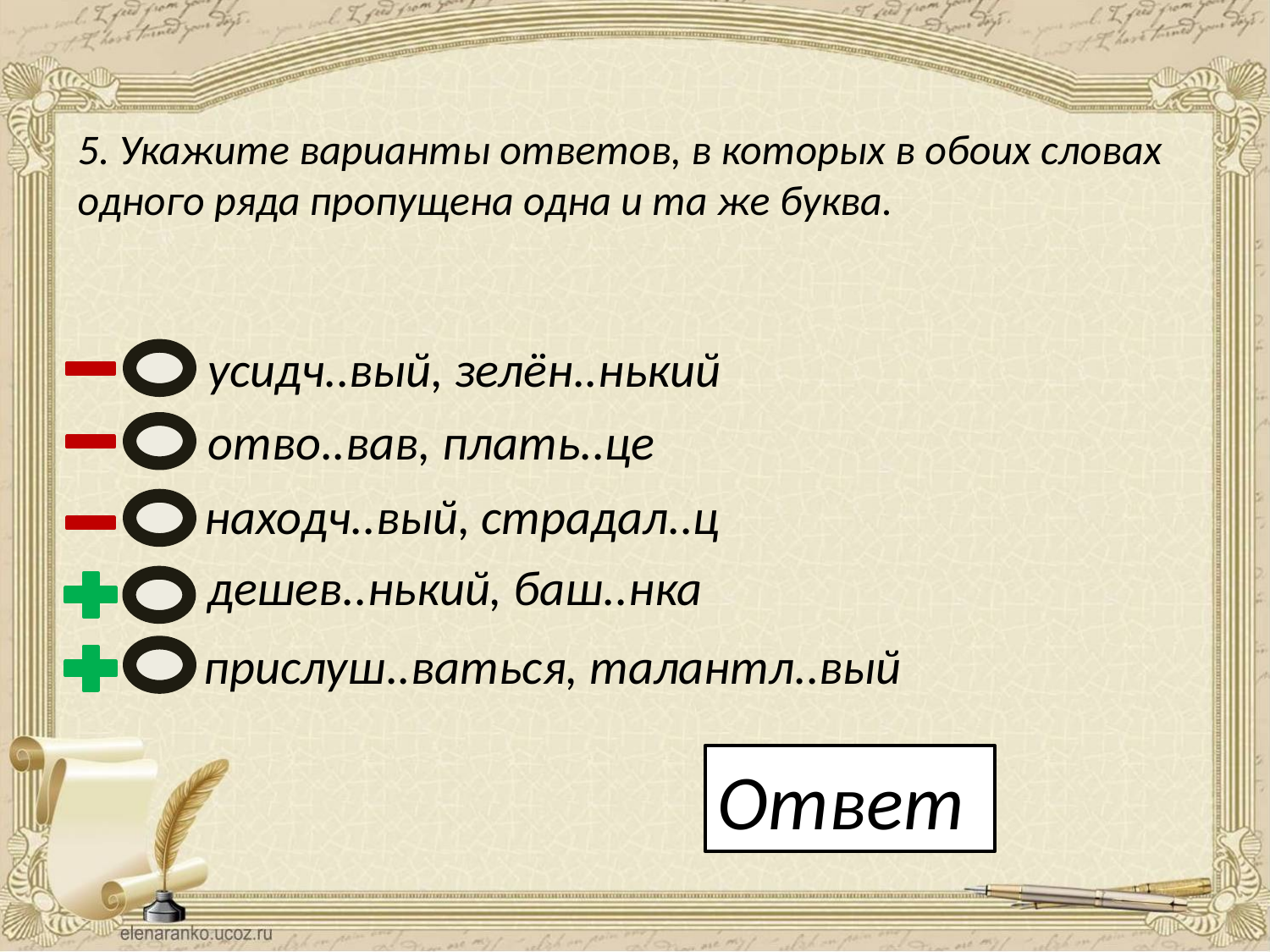

5. Укажите варианты ответов, в которых в обоих словах одного ряда пропущена одна и та же буква.
усидч..вый, зелён..нький

отво..вав, плать..це

находч..вый, страдал..ц

дешев..нький, баш..нка

прислуш..ваться, талантл..вый

Ответ